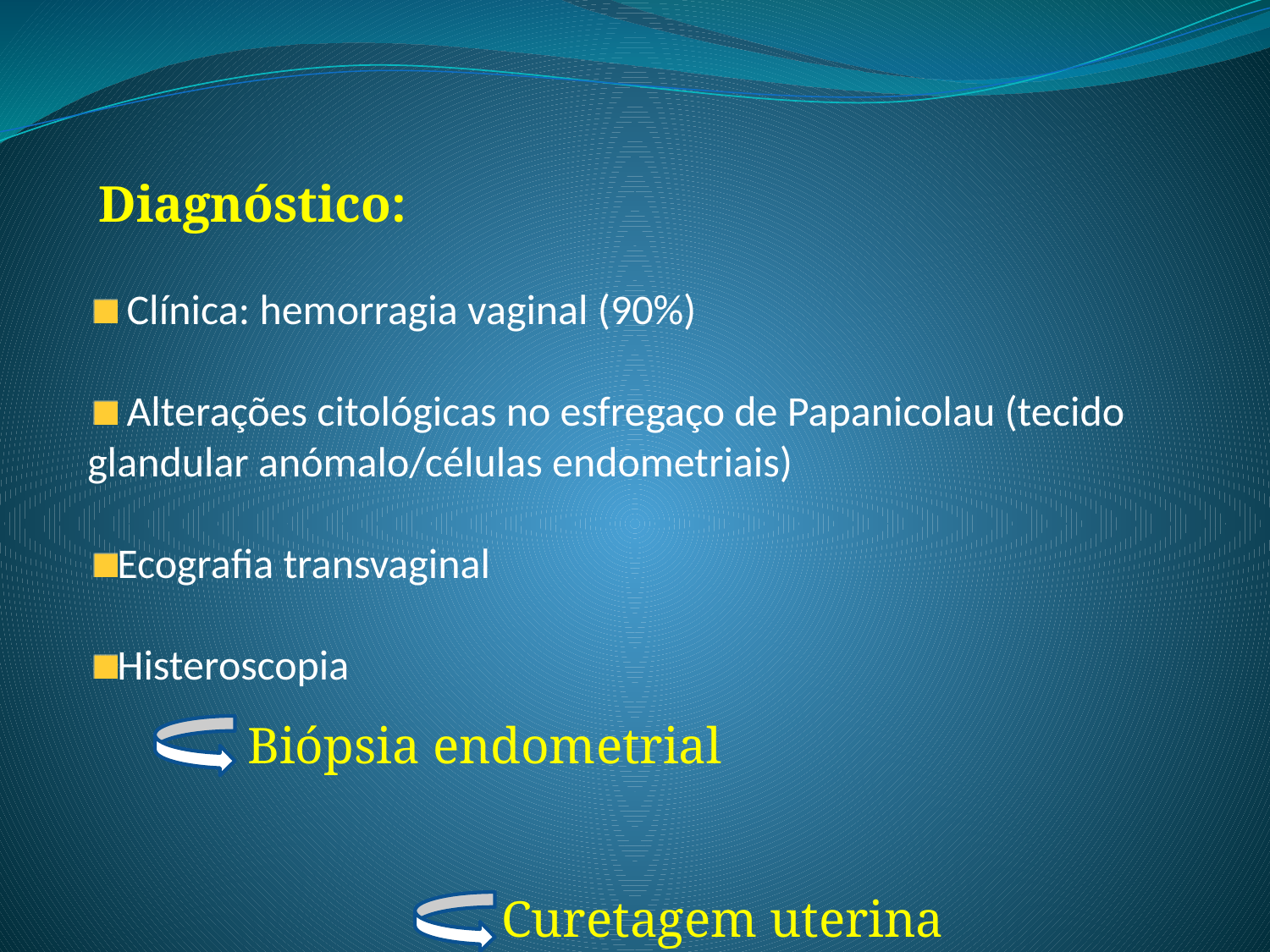

Diagnóstico:

 Clínica: hemorragia vaginal (90%)

 Alterações citológicas no esfregaço de Papanicolau (tecido glandular anómalo/células endometriais)

Ecografia transvaginal

Histeroscopia
Biópsia endometrial

		Curetagem uterina